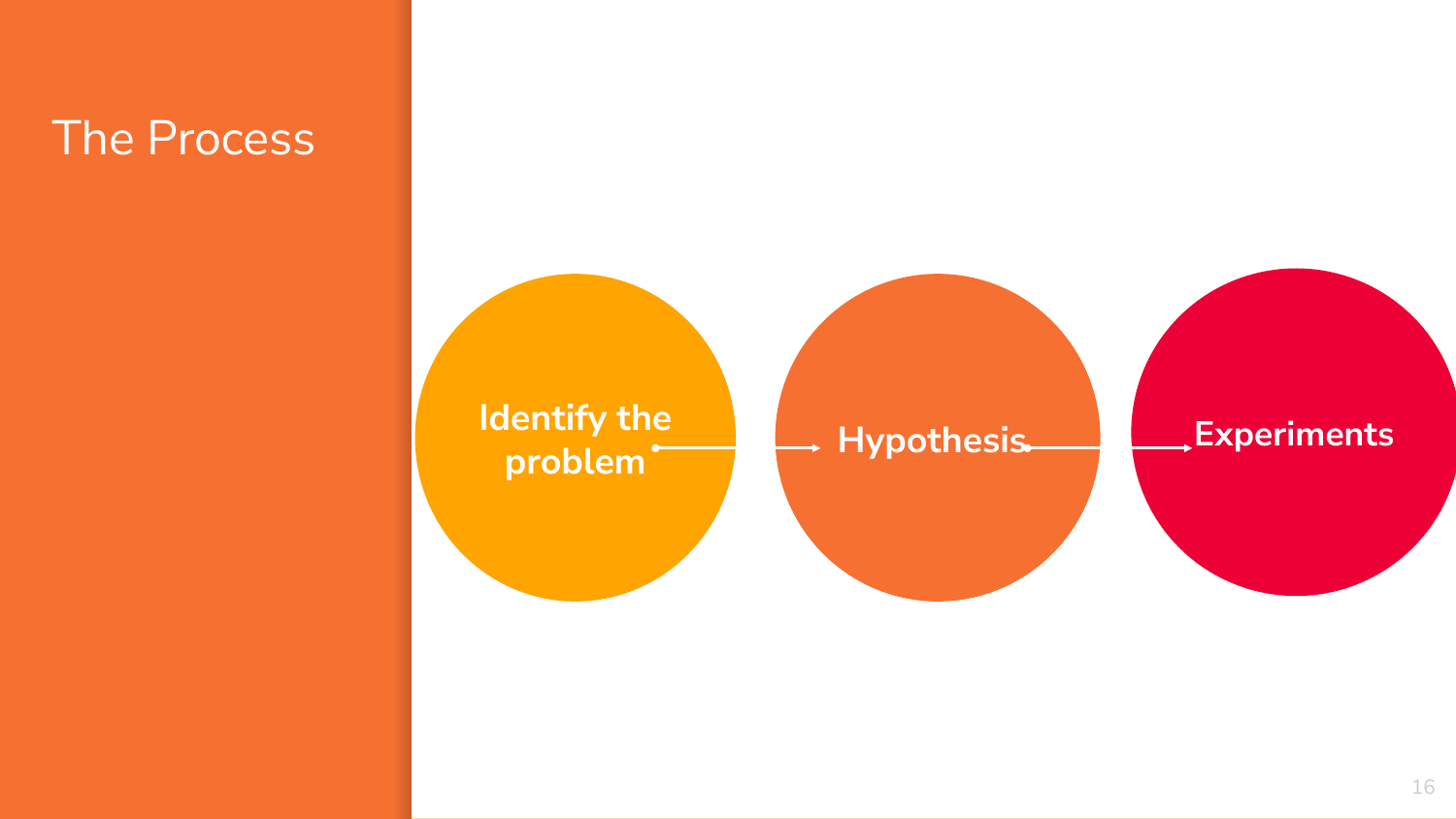

# The Process
Experiments
Identify the problem
Hypothesis
16